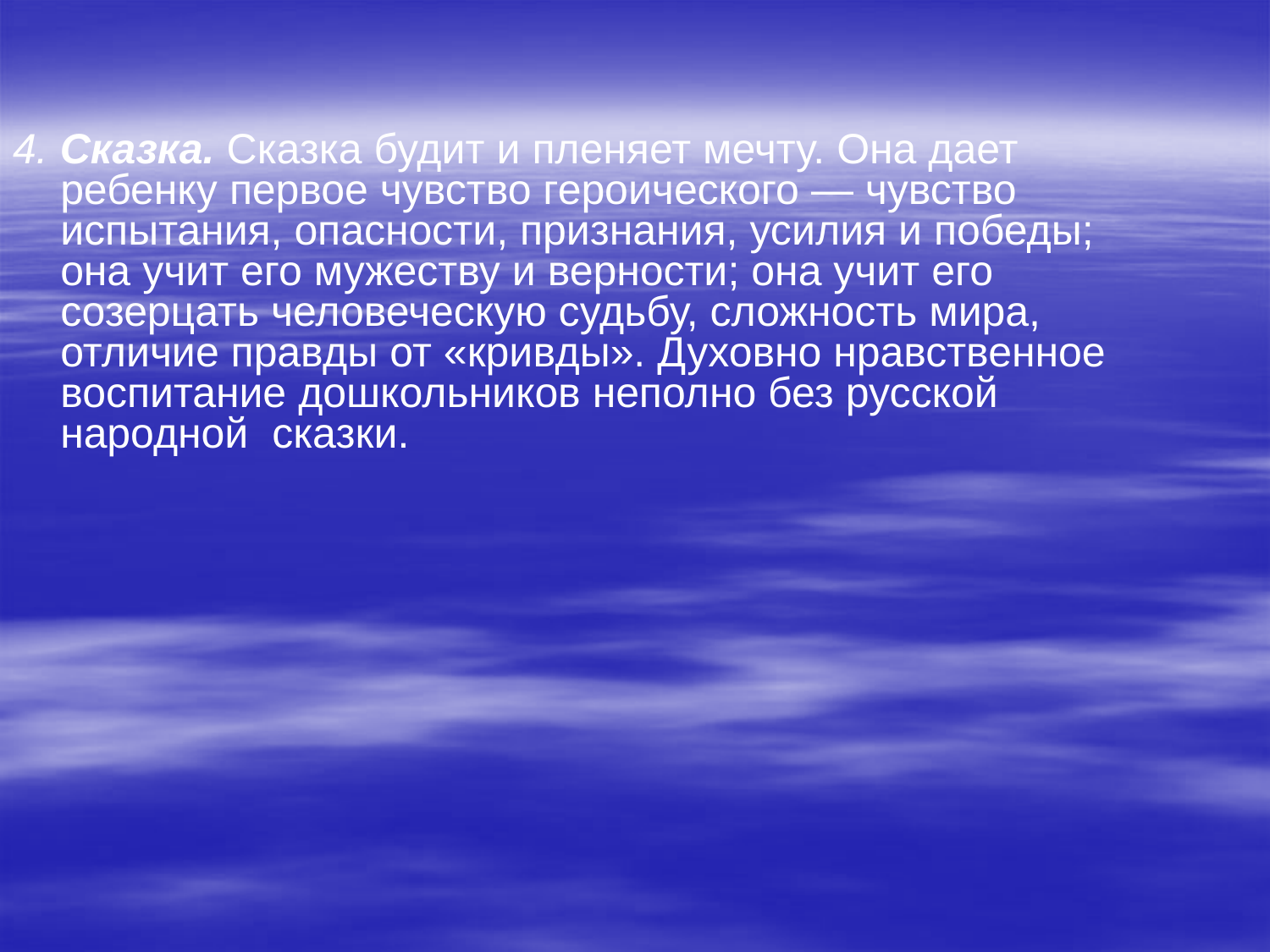

4. Сказка. Сказка будит и пленяет мечту. Она дает ребенку первое чувство героического — чувство испытания, опасности, признания, усилия и победы; она учит его мужеству и верности; она учит его созерцать человеческую судьбу, сложность мира, отличие правды от «кривды». Духовно нравственное воспитание дошкольников неполно без русской народной  сказки.